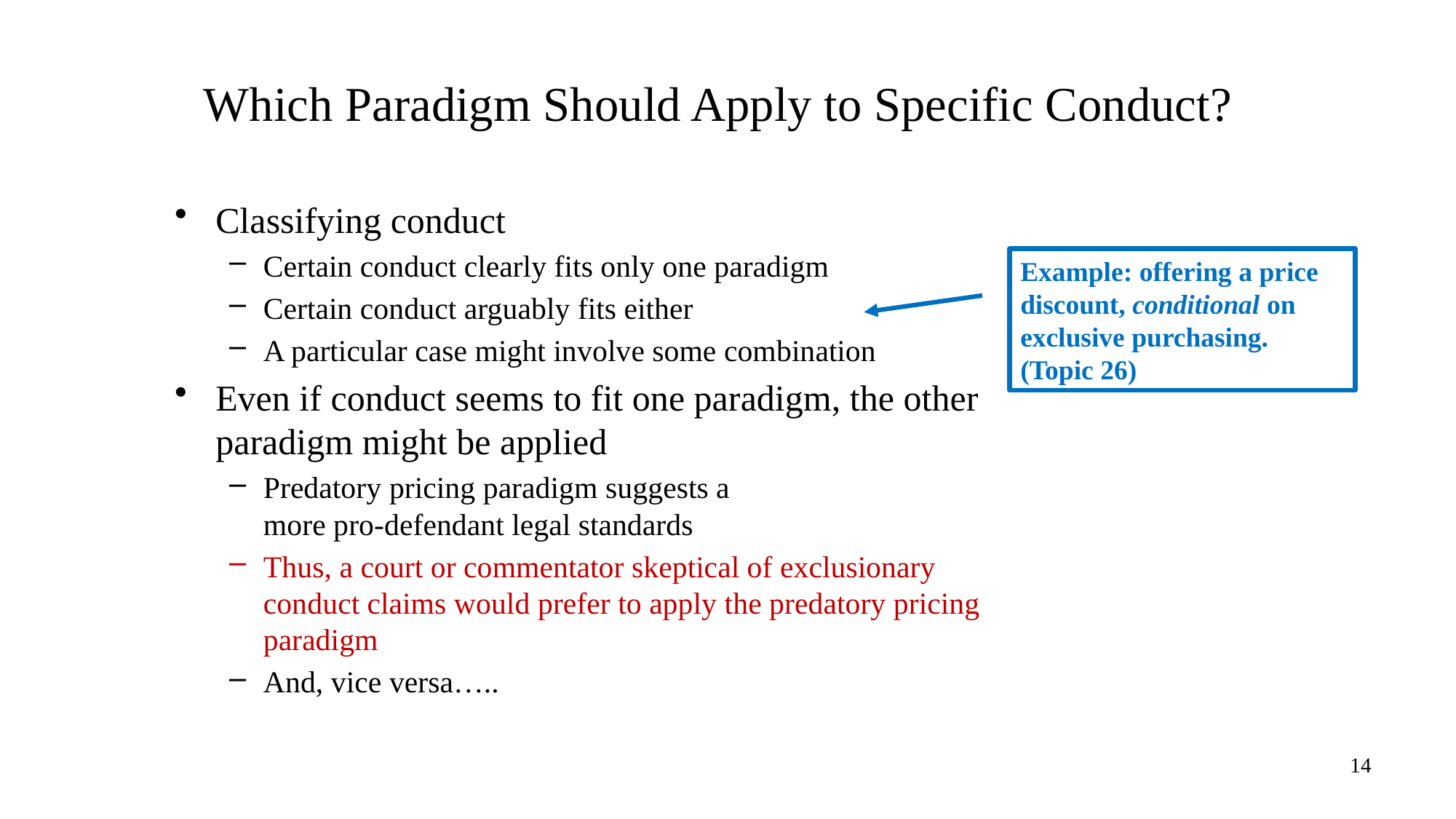

# Which Paradigm Should Apply to Specific Conduct?
Classifying conduct
Certain conduct clearly fits only one paradigm
Certain conduct arguably fits either
A particular case might involve some combination
Even if conduct seems to fit one paradigm, the other paradigm might be applied
Predatory pricing paradigm suggests a
more pro-defendant legal standards
Thus, a court or commentator skeptical of exclusionary conduct claims would prefer to apply the predatory pricing paradigm
And, vice versa…..
Example: offering a price discount, conditional on exclusive purchasing. (Topic 26)
14